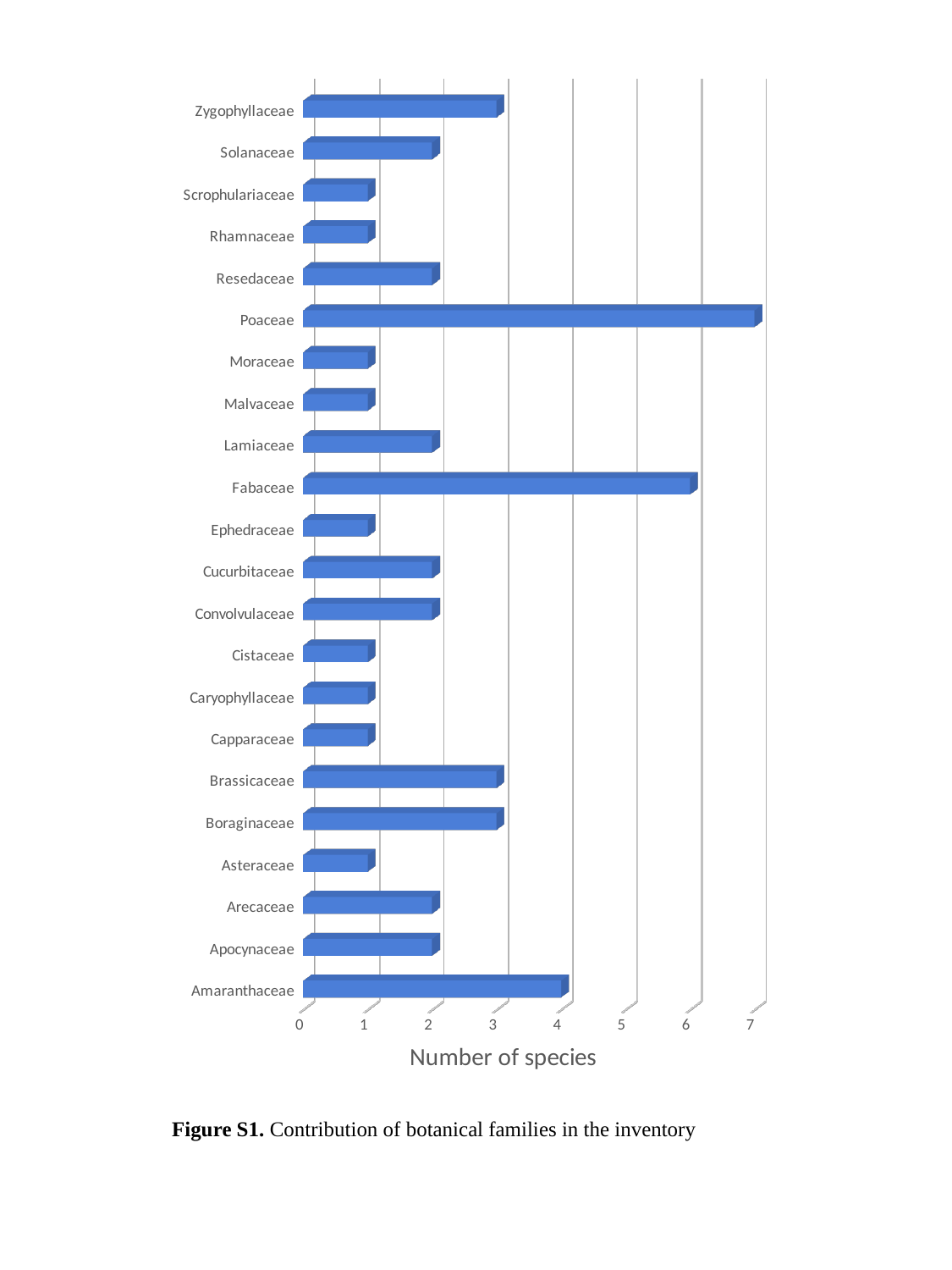

[unsupported chart]

Figure S1. Contribution of botanical families in the inventory